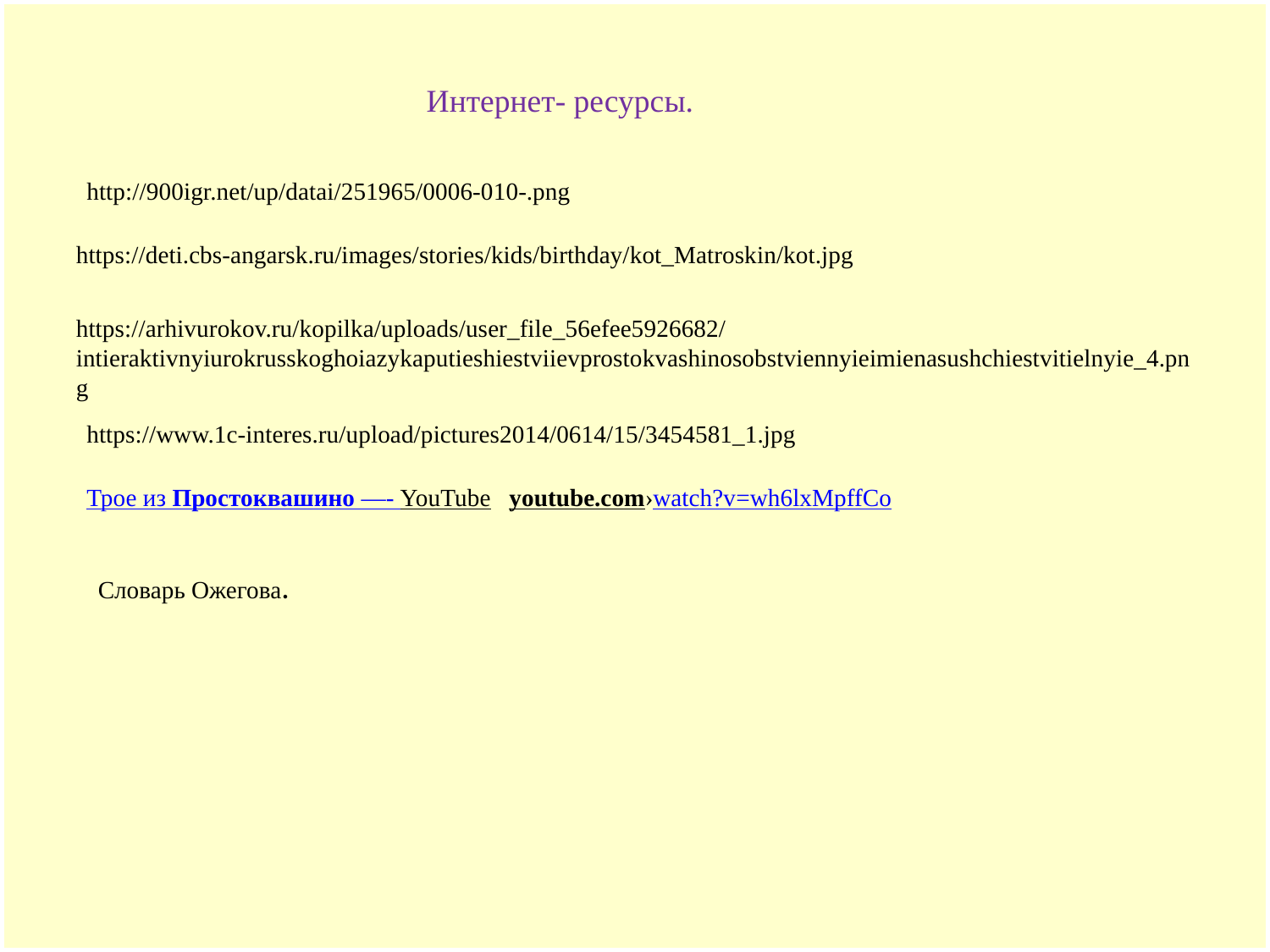

Интернет- ресурсы.
http://900igr.net/up/datai/251965/0006-010-.png
https://deti.cbs-angarsk.ru/images/stories/kids/birthday/kot_Matroskin/kot.jpg
https://arhivurokov.ru/kopilka/uploads/user_file_56efee5926682/intieraktivnyiurokrusskoghoiazykaputieshiestviievprostokvashinosobstviennyieimienasushchiestvitielnyie_4.png
https://www.1c-interes.ru/upload/pictures2014/0614/15/3454581_1.jpg
Трое из Простоквашино —- YouTube   youtube.com›watch?v=wh6lxMpffCo

Словарь Ожегова.